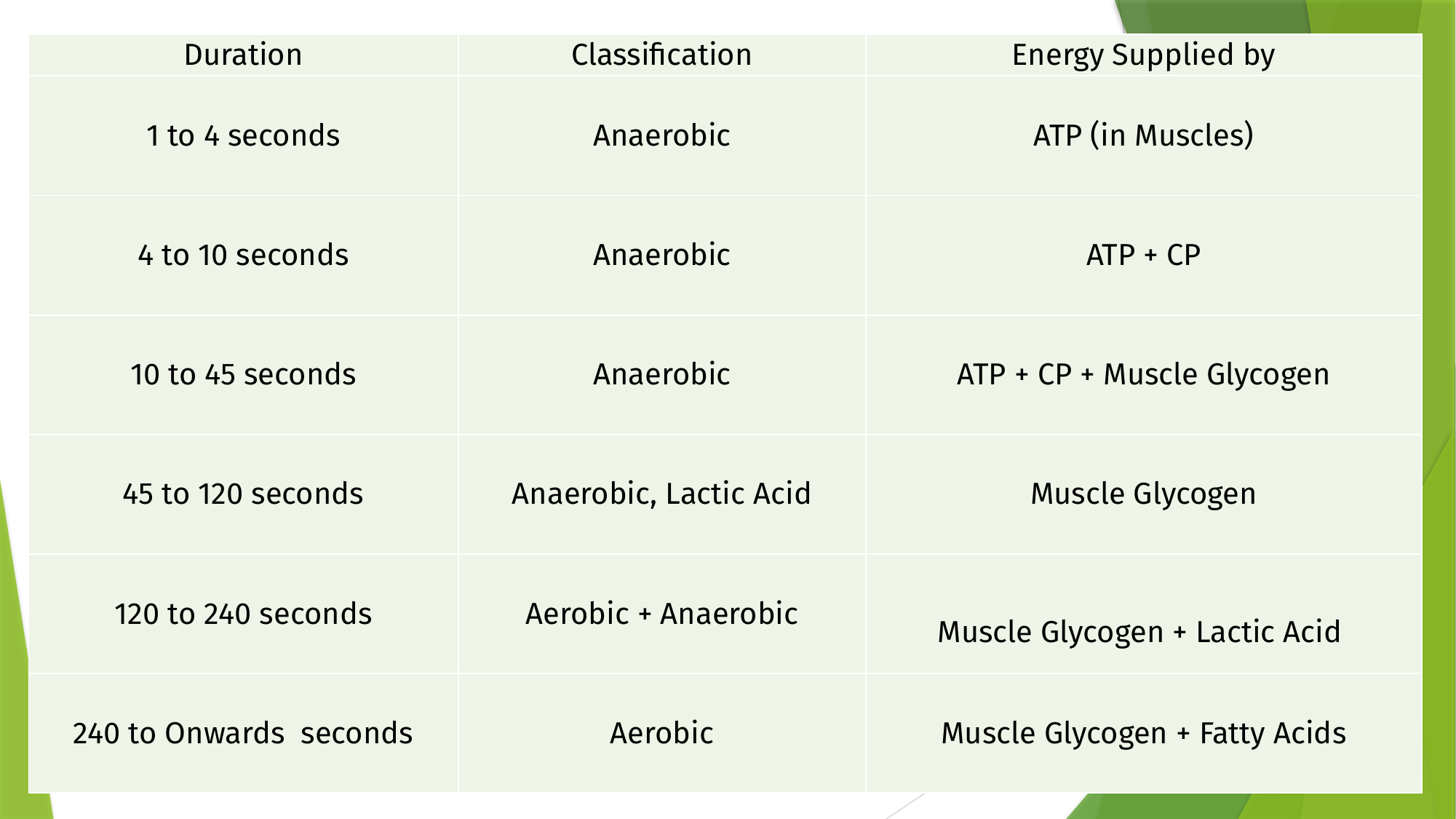

| Duration | Classification | Energy Supplied by |
| --- | --- | --- |
| 1 to 4 seconds | Anaerobic | ATP (in Muscles) |
| 4 to 10 seconds | Anaerobic | ATP + CP |
| 10 to 45 seconds | Anaerobic | ATP + CP + Muscle Glycogen |
| 45 to 120 seconds | Anaerobic, Lactic Acid | Muscle Glycogen |
| 120 to 240 seconds | Aerobic + Anaerobic | Muscle Glycogen + Lactic Acid |
| 240 to Onwards seconds | Aerobic | Muscle Glycogen + Fatty Acids |